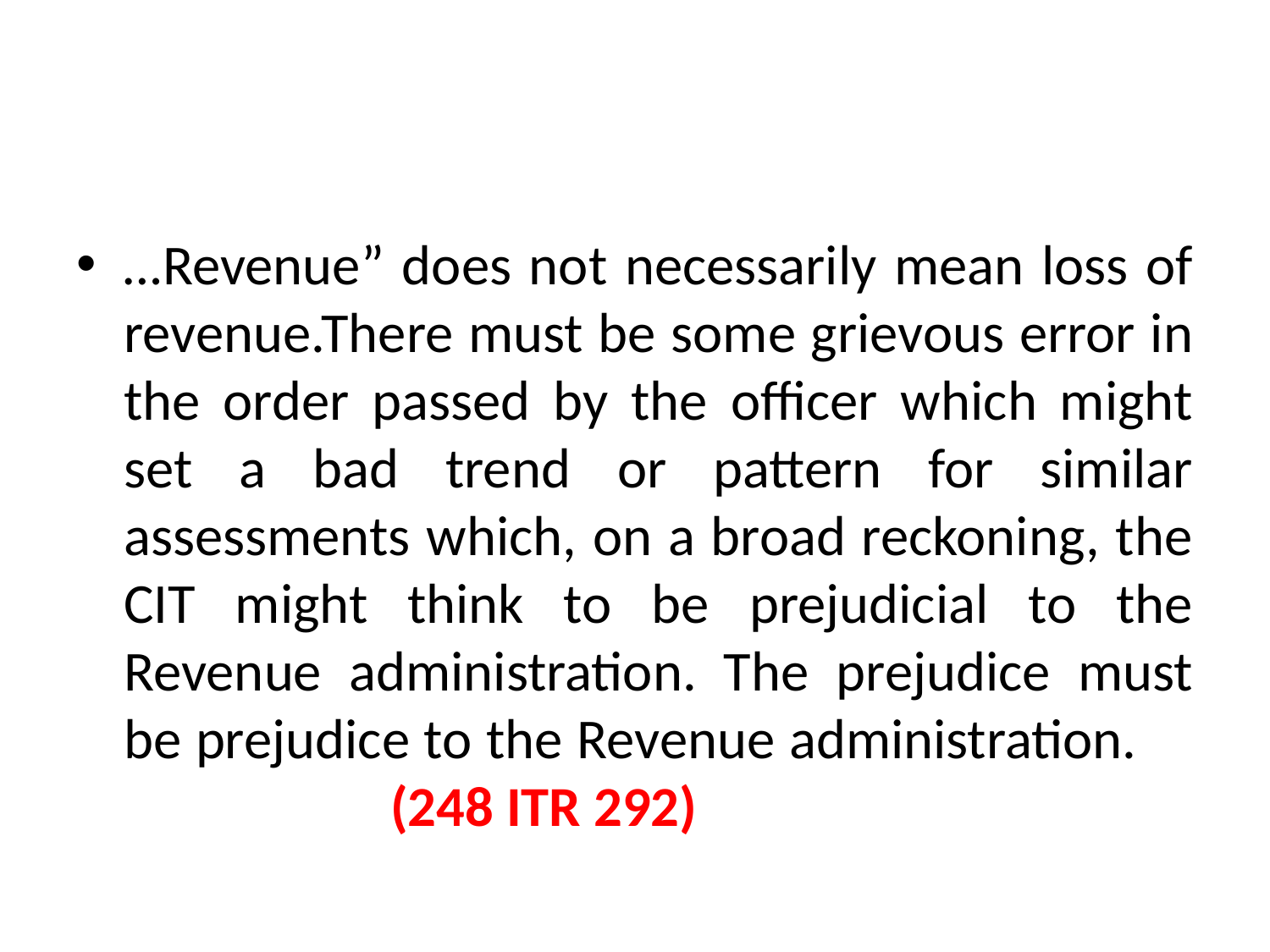

#
…Revenue” does not necessarily mean loss of revenue.There must be some grievous error in the order passed by the officer which might set a bad trend or pattern for similar assessments which, on a broad reckoning, the CIT might think to be prejudicial to the Revenue administration. The prejudice must be prejudice to the Revenue administration.                          (248 ITR 292)